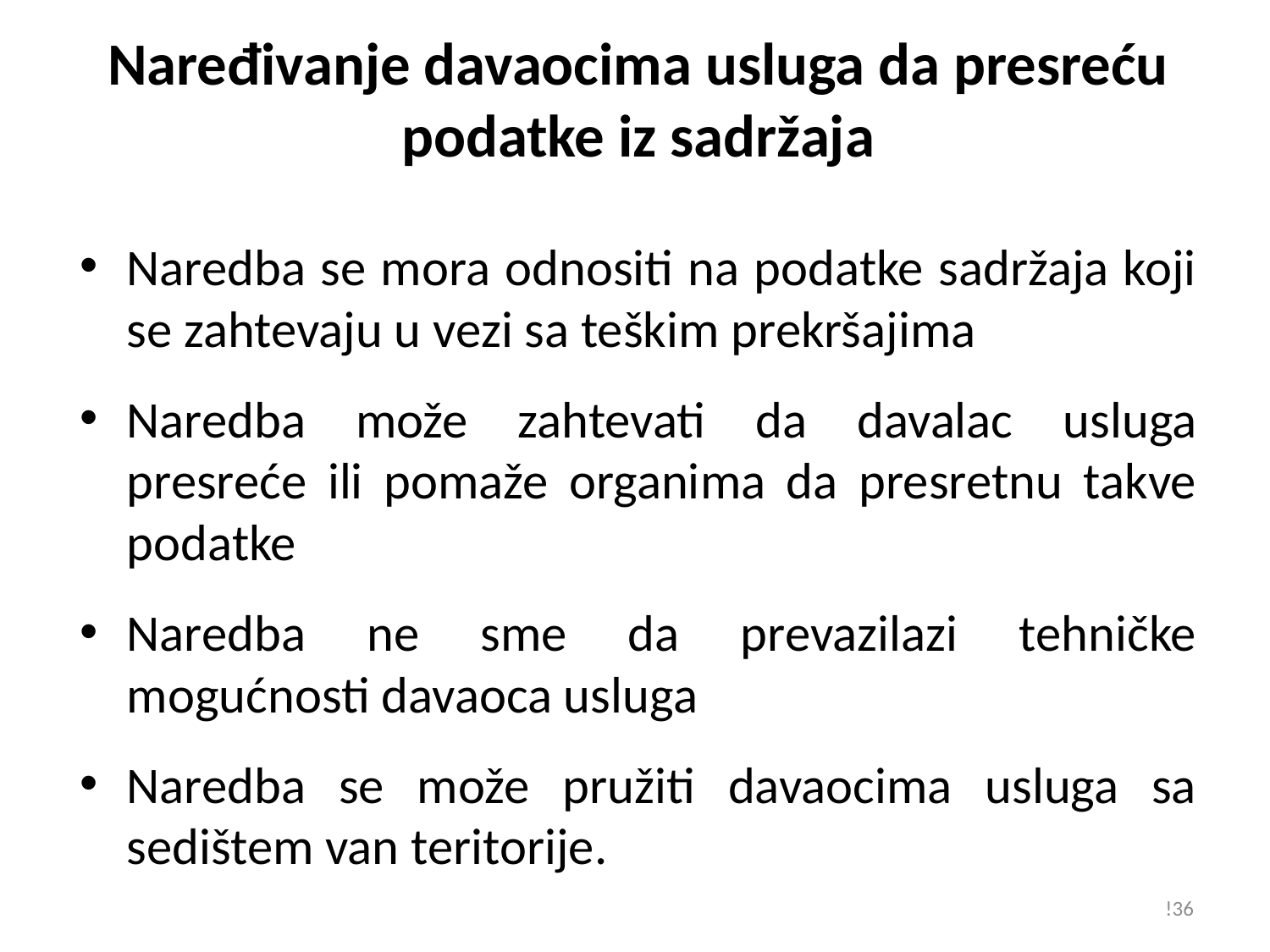

# Naređivanje davaocima usluga da presreću podatke iz sadržaja
Naredba se mora odnositi na podatke sadržaja koji se zahtevaju u vezi sa teškim prekršajima
Naredba može zahtevati da davalac usluga presreće ili pomaže organima da presretnu takve podatke
Naredba ne sme da prevazilazi tehničke mogućnosti davaoca usluga
Naredba se može pružiti davaocima usluga sa sedištem van teritorije.
!36